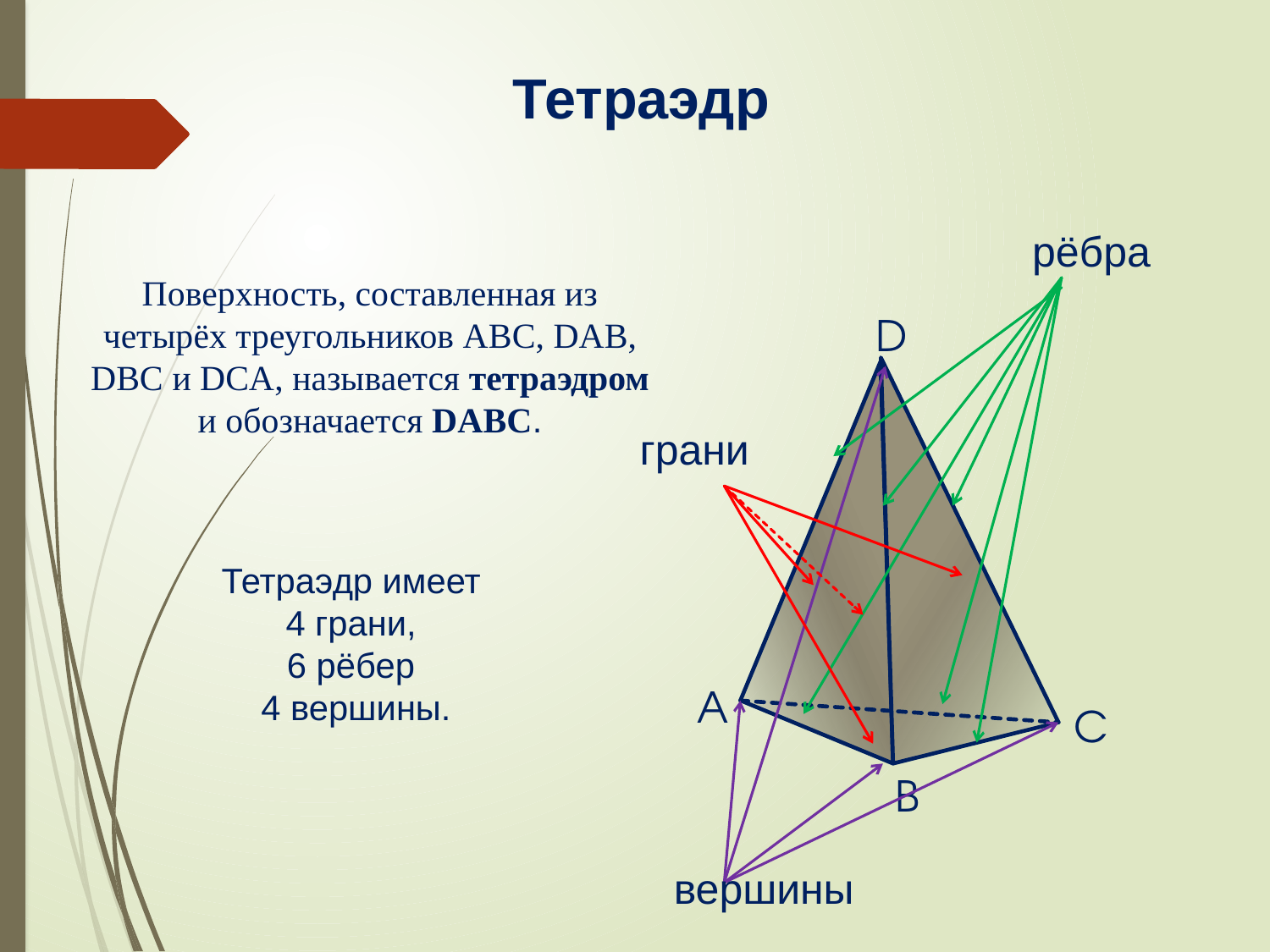

Тетраэдр
рёбра
Поверхность, составленная из четырёх треугольников ABC, DAB, DBC и DCA, называется тетраэдром и обозначается DABC.
D

грани
Тетраэдр имеет
4 грани,
6 рёбер
4 вершины.
A
C
B
вершины